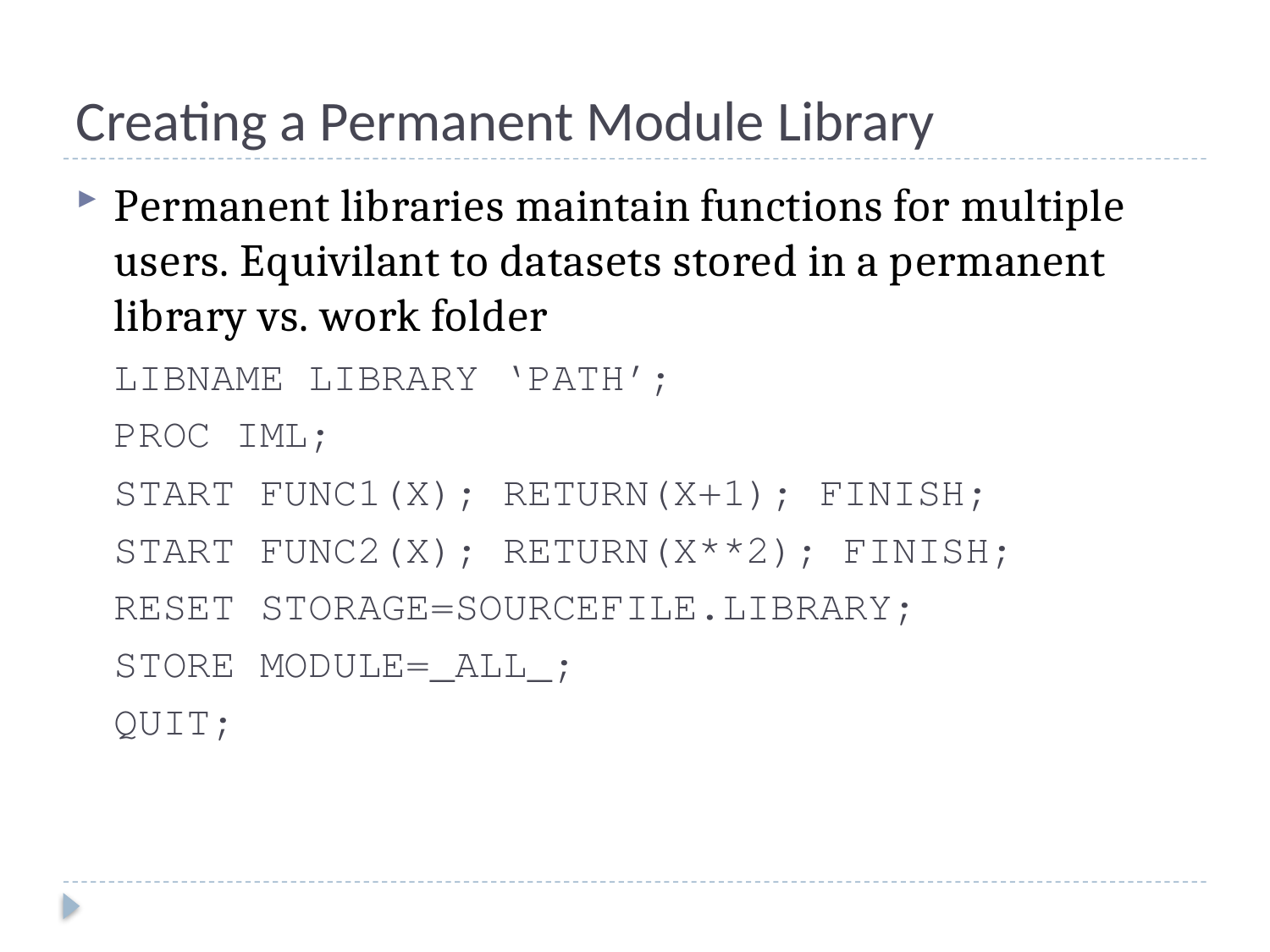

# Creating a Permanent Module Library
Permanent libraries maintain functions for multiple users. Equivilant to datasets stored in a permanent library vs. work folder
LIBNAME LIBRARY ‘PATH’;
PROC IML;
START FUNC1(X); RETURN(X+1); FINISH;
START FUNC2(X); RETURN(X**2); FINISH;
RESET STORAGE=SOURCEFILE.LIBRARY;
STORE MODULE=_ALL_;
QUIT;